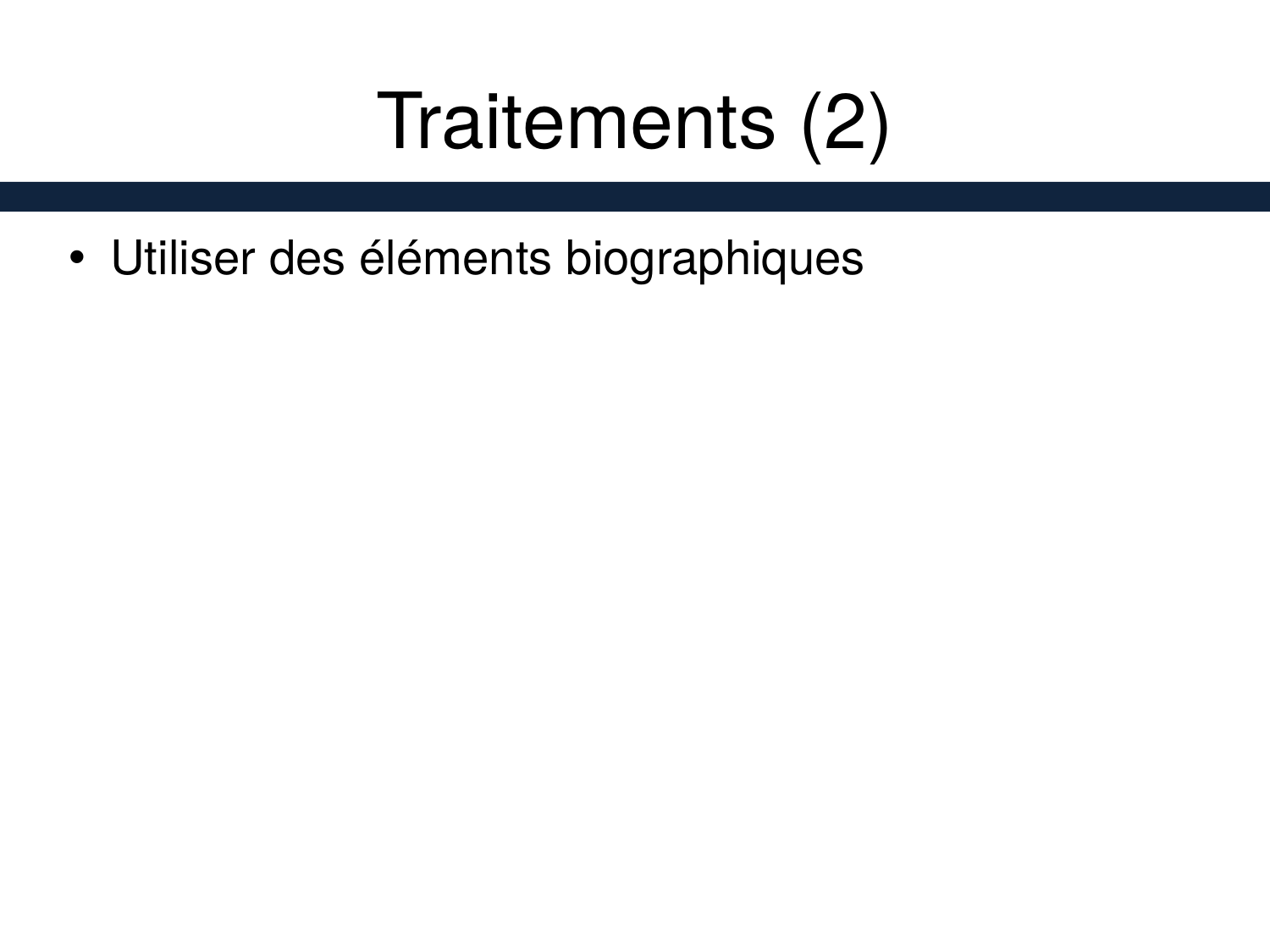

# Traitements (2)

Utiliser des éléments biographiques